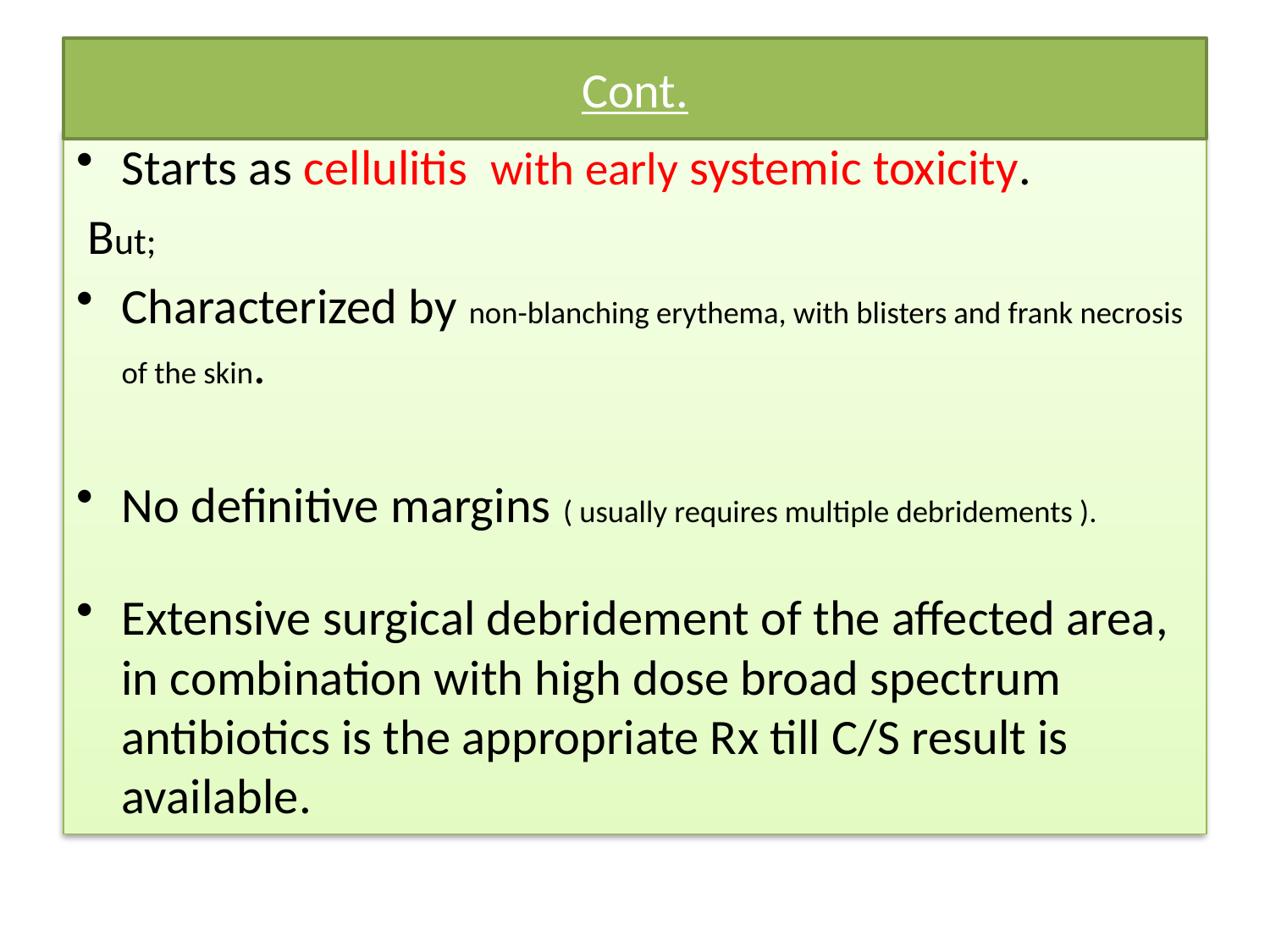

# Cont.
Starts as cellulitis  with early systemic toxicity.
 But;
Characterized by non-blanching erythema, with blisters and frank necrosis of the skin.

No definitive margins ( usually requires multiple debridements ).

Extensive surgical debridement of the affected area, in combination with high dose broad spectrum antibiotics is the appropriate Rx till C/S result is available.